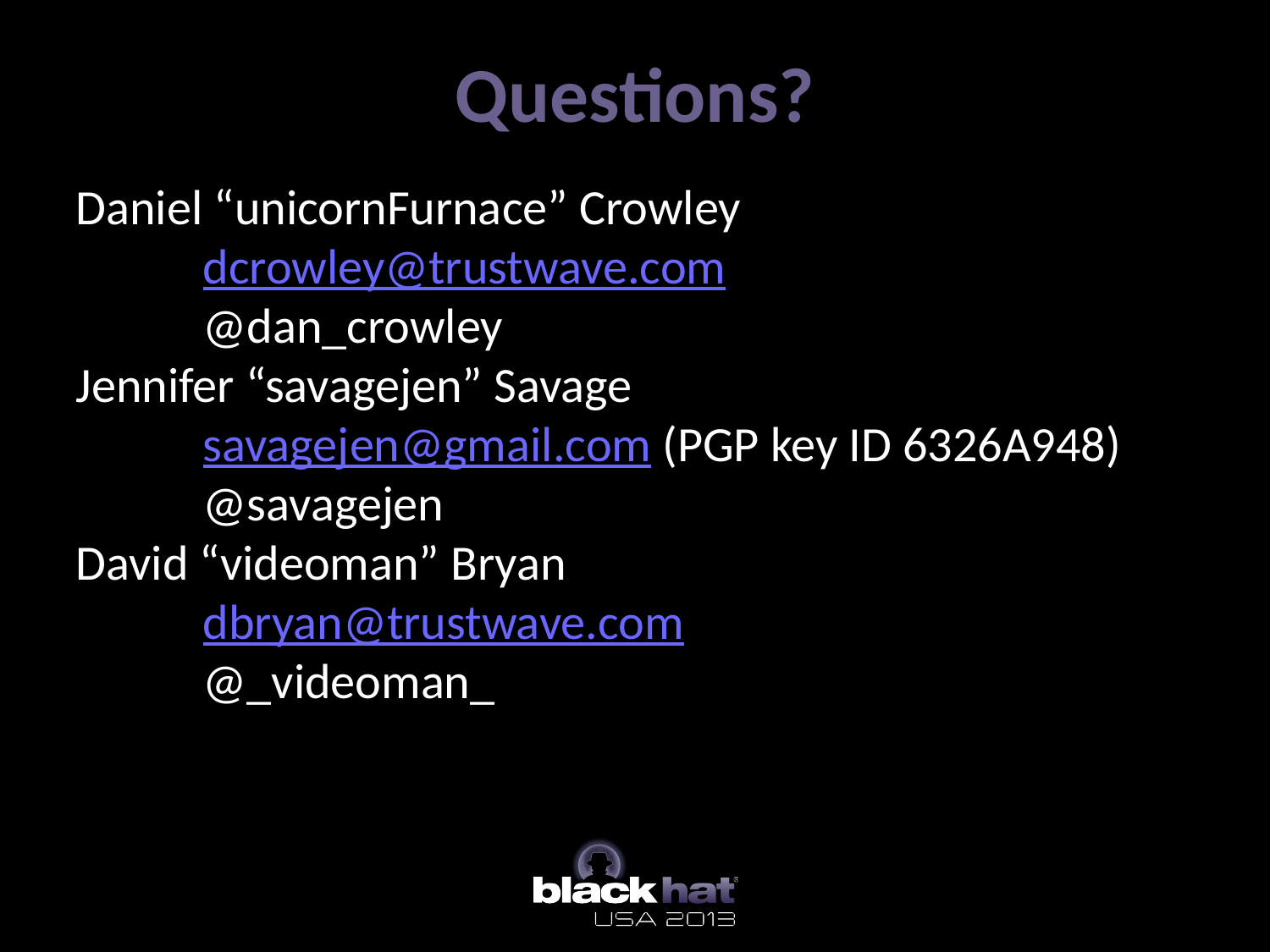

Questions?
Daniel “unicornFurnace” Crowley
	dcrowley@trustwave.com
	@dan_crowley
Jennifer “savagejen” Savage
	savagejen@gmail.com (PGP key ID 6326A948)
	@savagejen
David “videoman” Bryan
	dbryan@trustwave.com
	@_videoman_